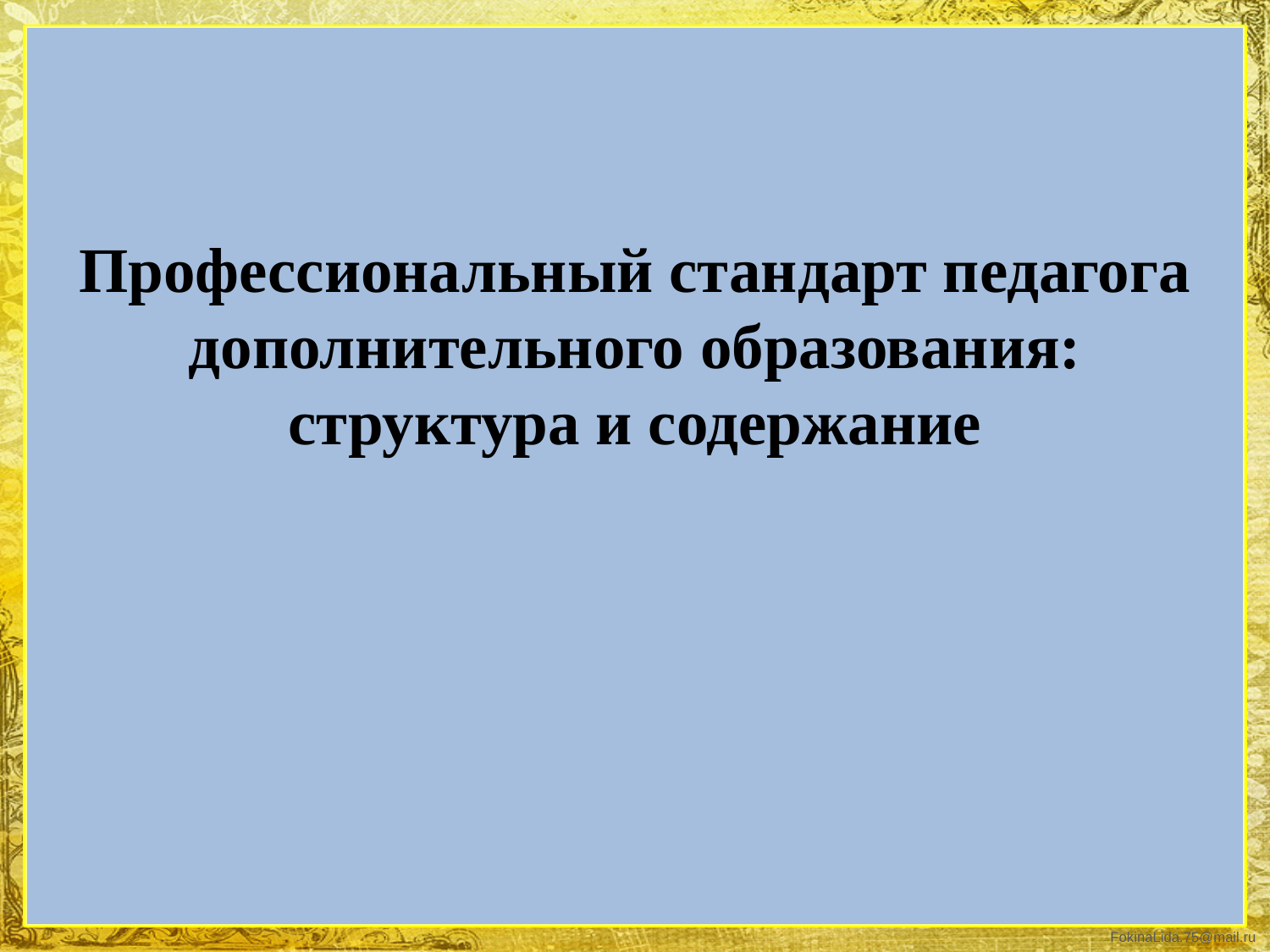

#
Профессиональный стандарт педагога дополнительного образования: структура и содержание